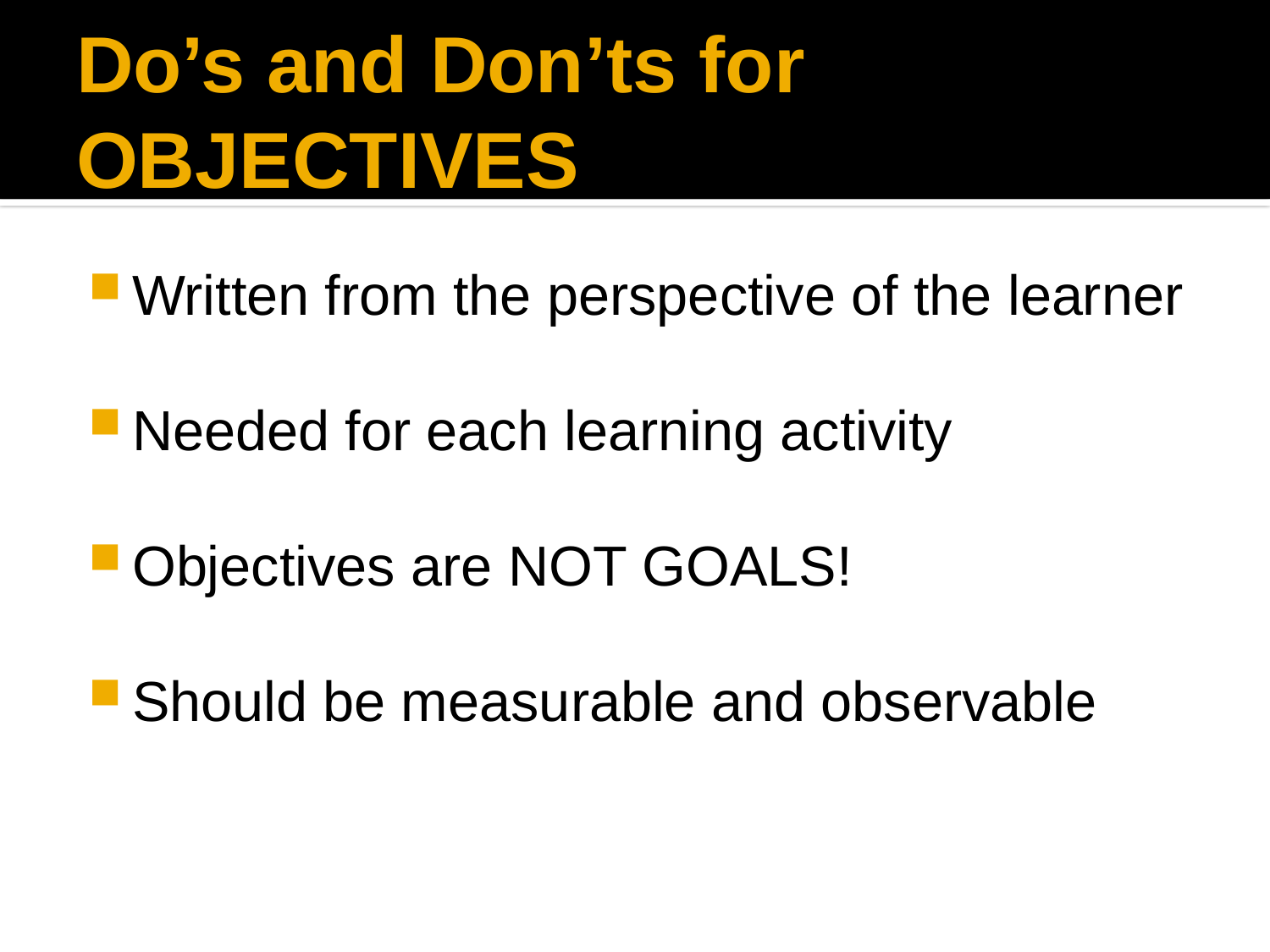

# Do’s and Don’ts for OBJECTIVES
Written from the perspective of the learner

Needed for each learning activity

Objectives are NOT GOALS!

Should be measurable and observable